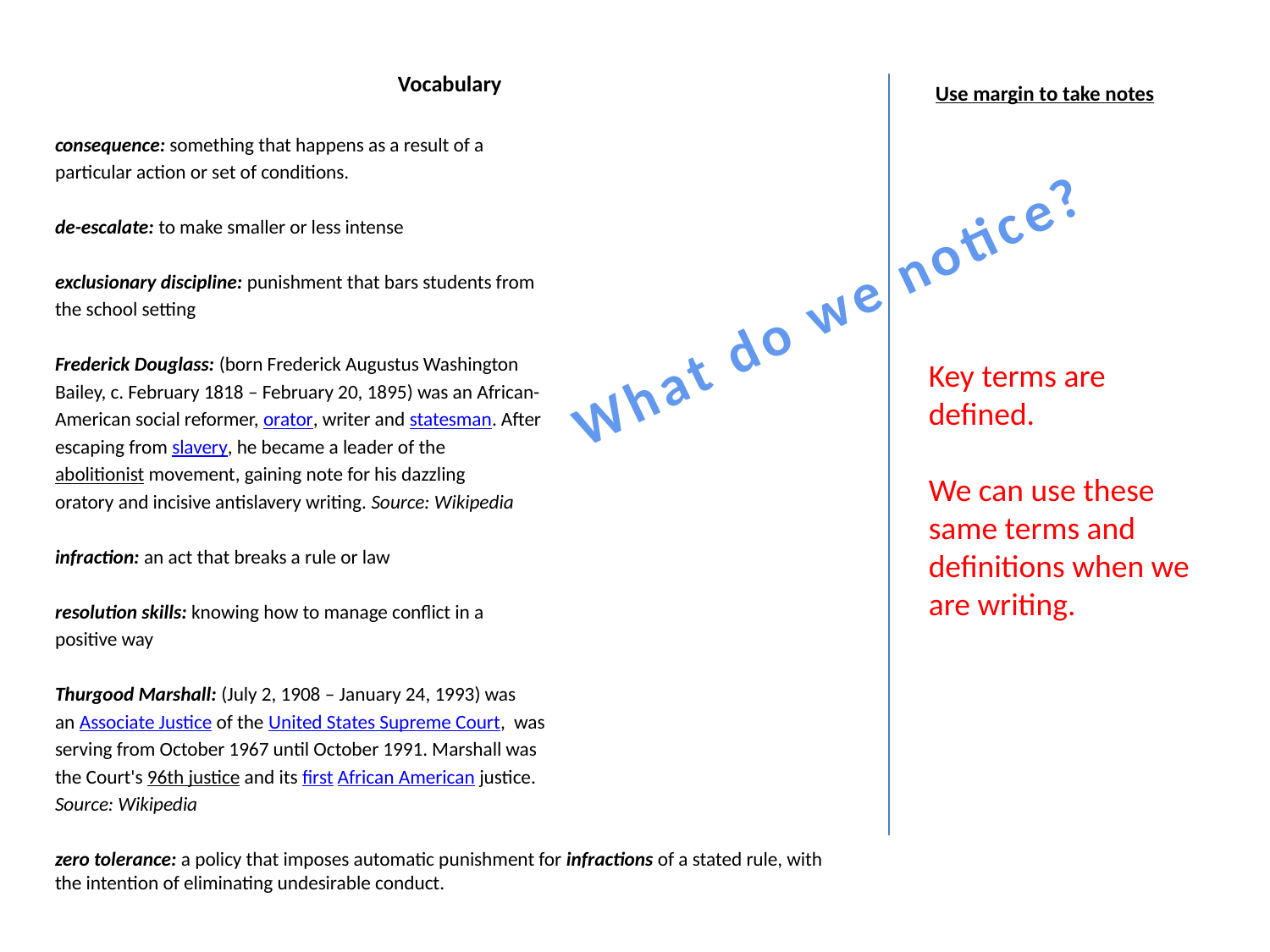

Vocabulary

consequence: something that happens as a result of a
particular action or set of conditions.

de-escalate: to make smaller or less intense

exclusionary discipline: punishment that bars students from
the school setting

Frederick Douglass: (born Frederick Augustus Washington
Bailey, c. February 1818 – February 20, 1895) was an African-
American social reformer, orator, writer and statesman. After
escaping from slavery, he became a leader of the
abolitionist movement, gaining note for his dazzling
oratory and incisive antislavery writing. Source: Wikipedia

infraction: an act that breaks a rule or law

resolution skills: knowing how to manage conflict in a
positive way

Thurgood Marshall: (July 2, 1908 – January 24, 1993) was
an Associate Justice of the United States Supreme Court,  was
serving from October 1967 until October 1991. Marshall was
the Court's 96th justice and its first African American justice.
Source: Wikipedia

zero tolerance: a policy that imposes automatic punishment for infractions of a stated rule, with the intention of eliminating undesirable conduct.
Use margin to take notes

What do we notice?
Key terms are defined.

We can use these same terms and definitions when we are writing.